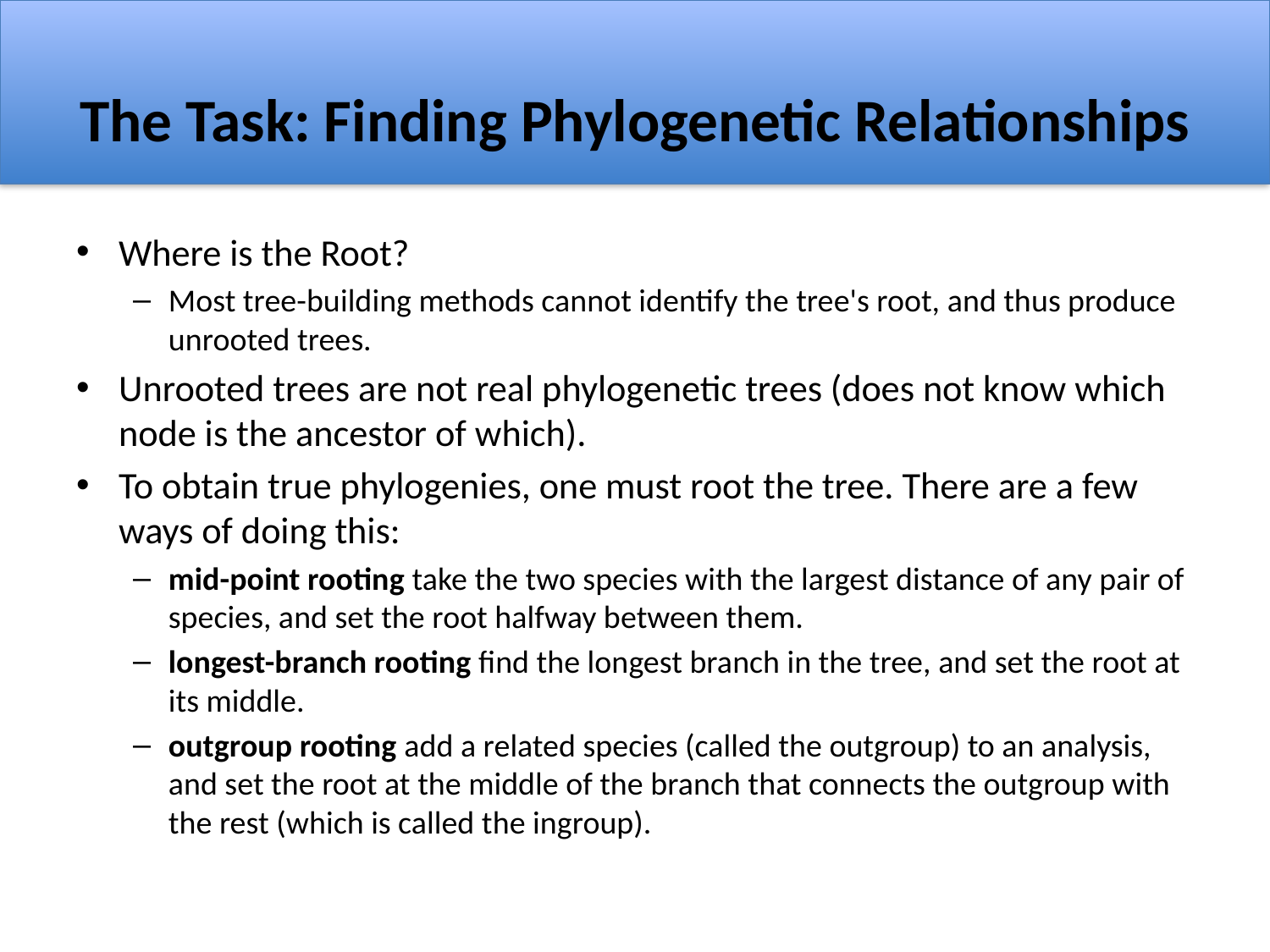

# The Task: Finding Phylogenetic Relationships
Where is the Root?
Most tree-building methods cannot identify the tree's root, and thus produce unrooted trees.
Unrooted trees are not real phylogenetic trees (does not know which node is the ancestor of which).
To obtain true phylogenies, one must root the tree. There are a few ways of doing this:
mid-point rooting take the two species with the largest distance of any pair of species, and set the root halfway between them.
longest-branch rooting find the longest branch in the tree, and set the root at its middle.
outgroup rooting add a related species (called the outgroup) to an analysis, and set the root at the middle of the branch that connects the outgroup with the rest (which is called the ingroup).